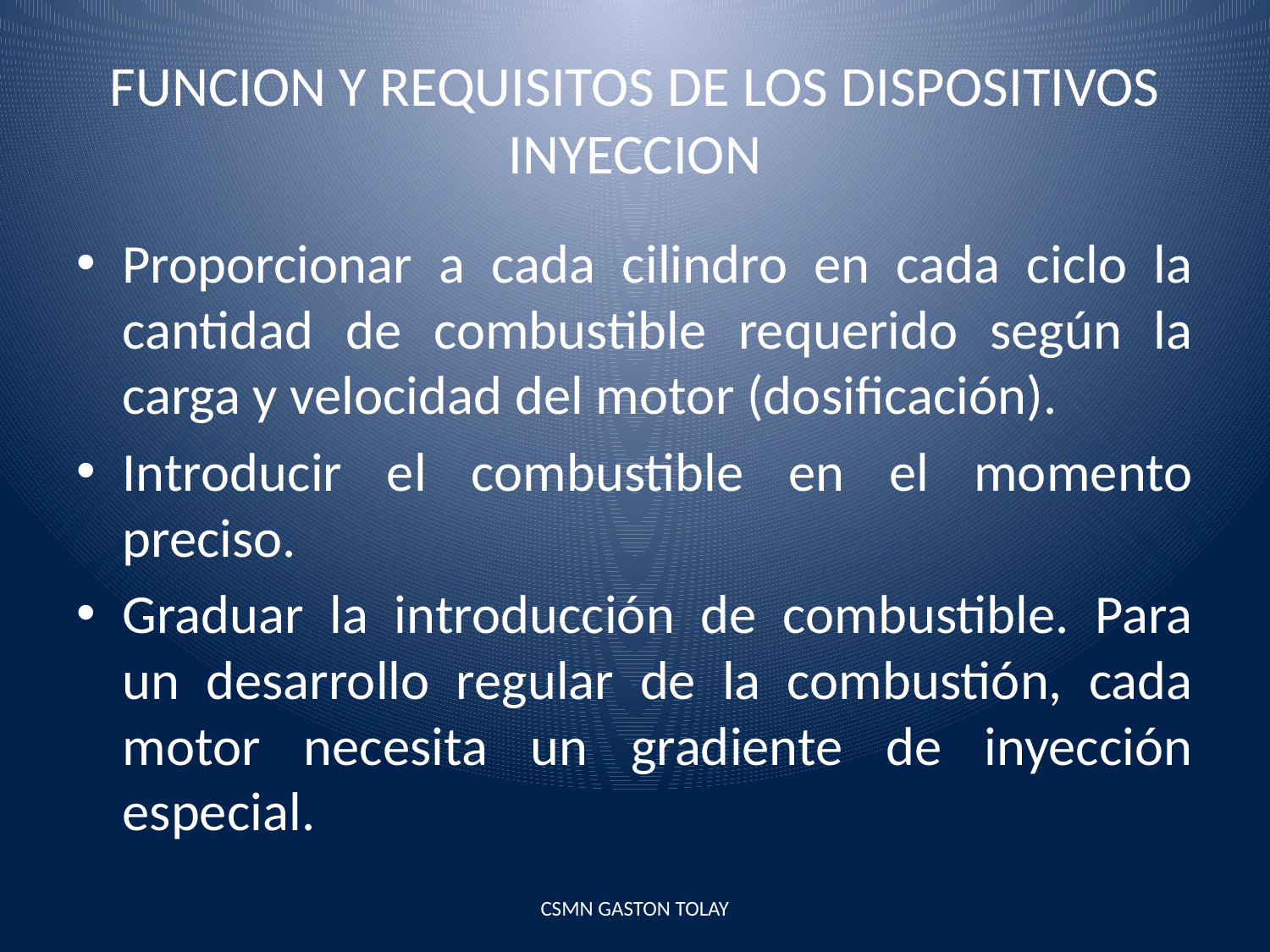

# FUNCION Y REQUISITOS DE LOS DISPOSITIVOS INYECCION
Proporcionar a cada cilindro en cada ciclo la cantidad de combustible requerido según la carga y velocidad del motor (dosificación).
Introducir el combustible en el momento preciso.
Graduar la introducción de combustible. Para un desarrollo regular de la combustión, cada motor necesita un gradiente de inyección especial.
CSMN GASTON TOLAY